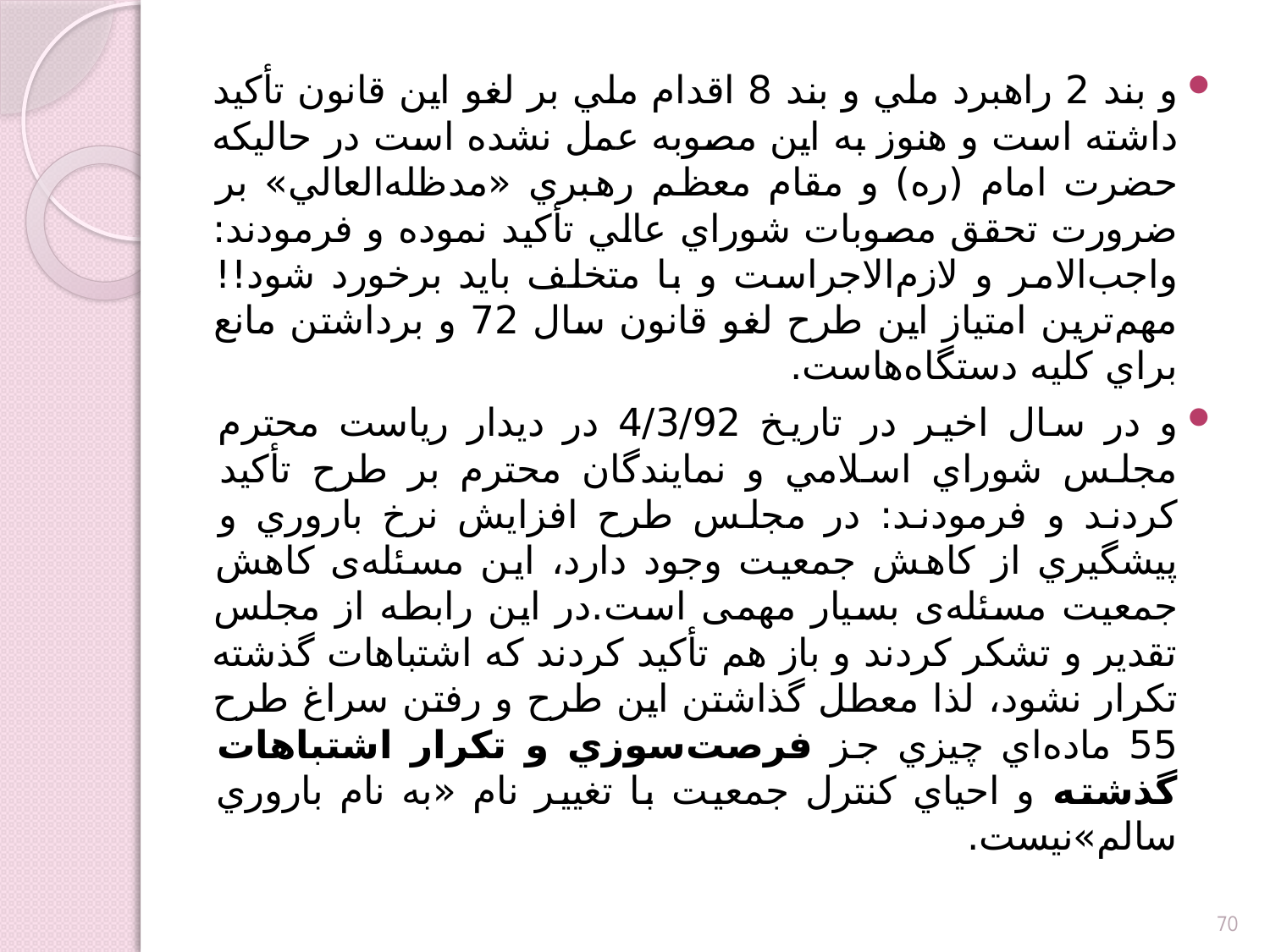

و بند 2 راهبرد ملي و بند 8 اقدام ملي بر لغو اين قانون تأكيد داشته است و هنوز به اين مصوبه عمل نشده است در حاليكه حضرت امام (ره) و مقام معظم رهبري «مدظله‌العالي» بر ضرورت تحقق مصوبات شوراي عالي تأكيد نموده و فرمودند: واجب‌الامر و لازم‌الاجراست و با متخلف بايد برخورد شود!! مهم‌ترين امتياز اين طرح لغو قانون سال 72 و برداشتن مانع براي كليه دستگاه‌هاست.
و در سال اخير در تاريخ 4/3/92 در ديدار رياست محترم مجلس شوراي اسلامي و نمايندگان محترم بر طرح تأكيد كردند و فرمودند: در مجلس طرح افزايش نرخ باروري و پيشگيري از كاهش جمعيت وجود دارد، اين مسئله‌ى کاهش جمعیت مسئله‌ى بسیار مهمى است.در اين رابطه از مجلس تقدير و تشكر كردند و باز هم تأكيد كردند كه اشتباهات گذشته تكرار نشود، لذا معطل گذاشتن اين طرح و رفتن سراغ طرح 55 ماده‌اي چيزي جز فرصت‌سوزي و تكرار اشتباهات گذشته و احياي كنترل جمعيت با تغيير نام «به نام باروري سالم»نيست.

70